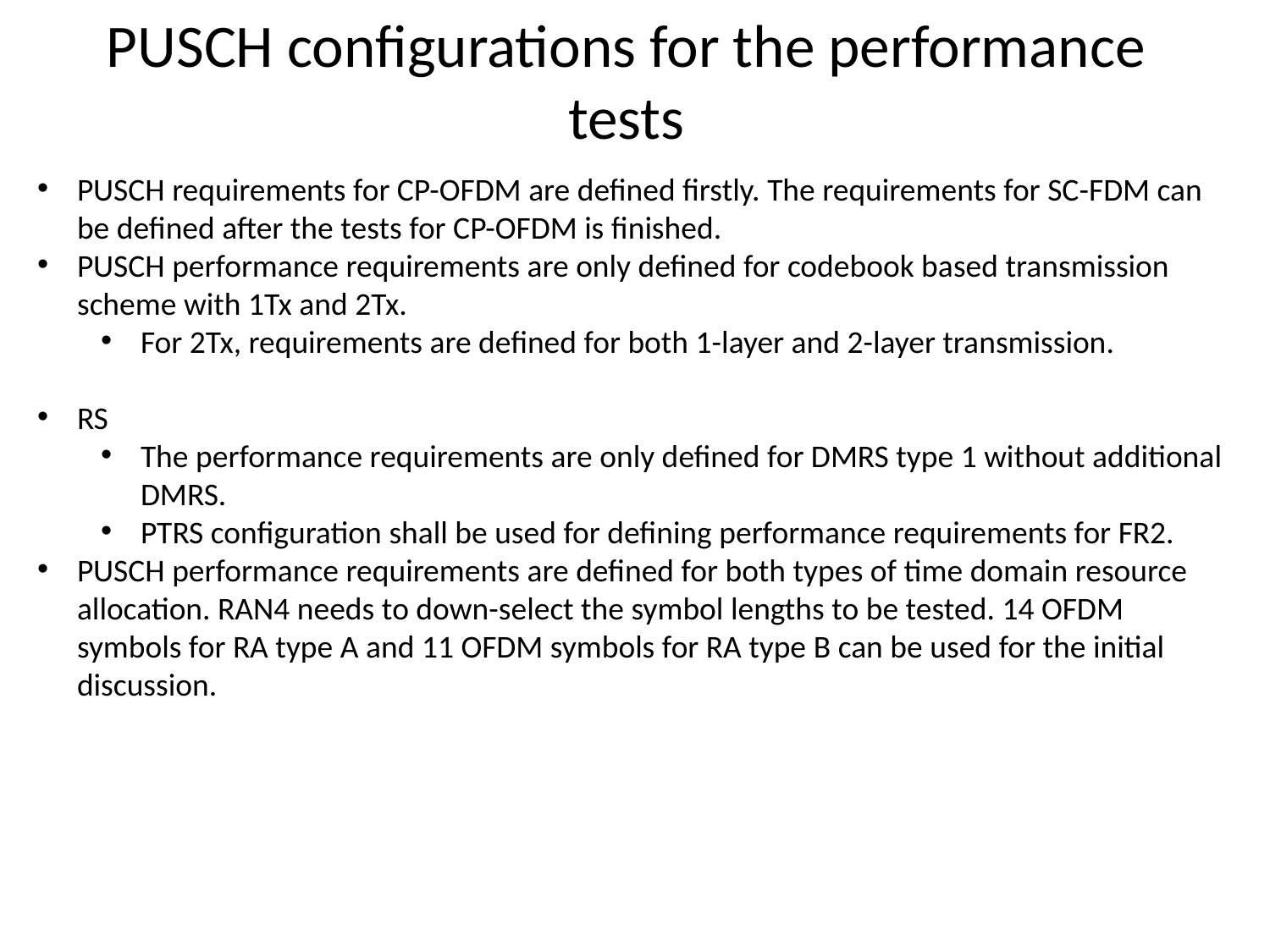

# PUSCH configurations for the performance tests
PUSCH requirements for CP-OFDM are defined firstly. The requirements for SC-FDM can be defined after the tests for CP-OFDM is finished.
PUSCH performance requirements are only defined for codebook based transmission scheme with 1Tx and 2Tx.
For 2Tx, requirements are defined for both 1-layer and 2-layer transmission.

RS
The performance requirements are only defined for DMRS type 1 without additional DMRS.
PTRS configuration shall be used for defining performance requirements for FR2.
PUSCH performance requirements are defined for both types of time domain resource allocation. RAN4 needs to down-select the symbol lengths to be tested. 14 OFDM symbols for RA type A and 11 OFDM symbols for RA type B can be used for the initial discussion.